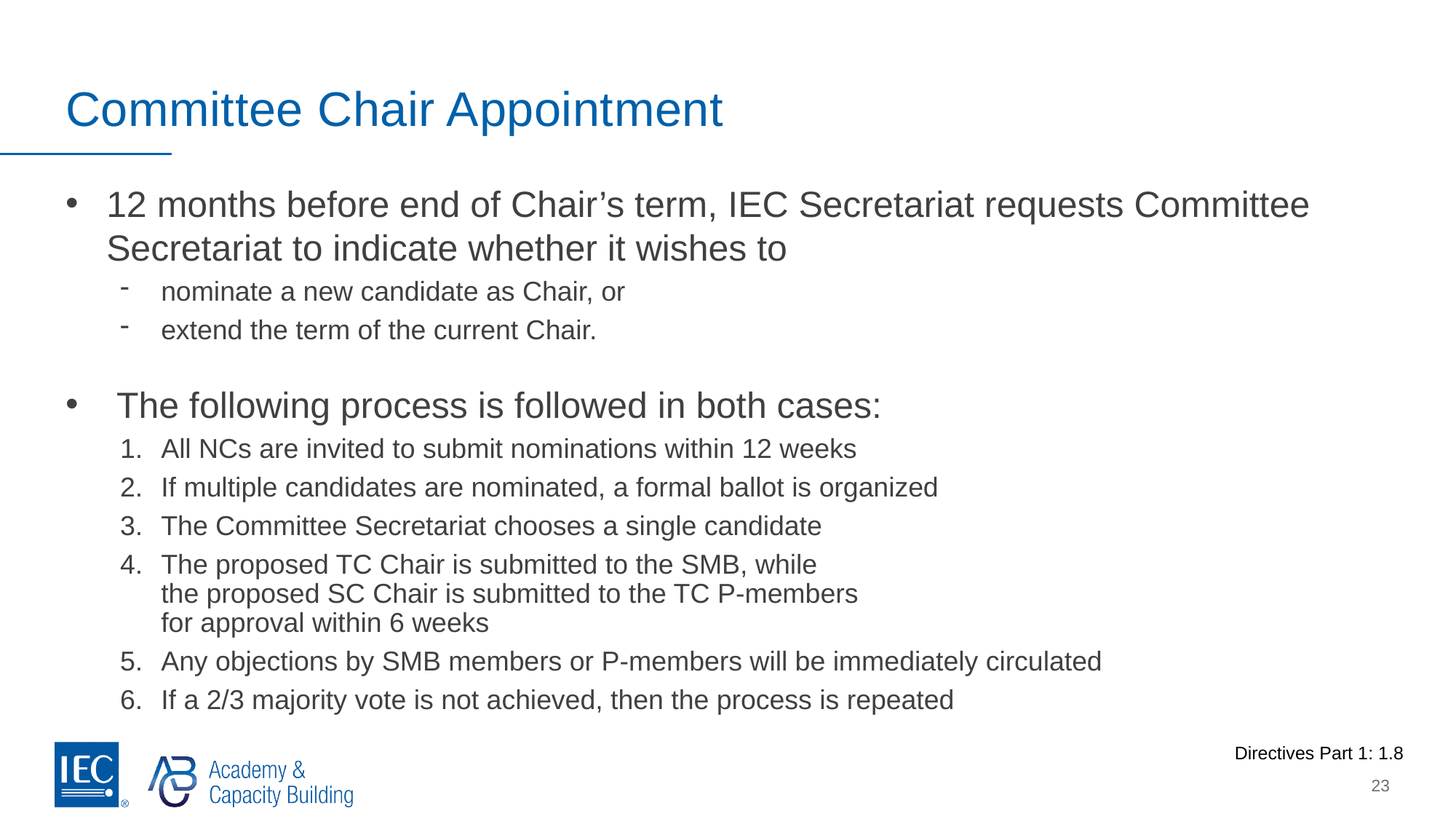

# Committee Chair Appointment
12 months before end of Chair’s term, IEC Secretariat requests Committee Secretariat to indicate whether it wishes to
nominate a new candidate as Chair, or
extend the term of the current Chair.
 The following process is followed in both cases:
All NCs are invited to submit nominations within 12 weeks
If multiple candidates are nominated, a formal ballot is organized
The Committee Secretariat chooses a single candidate
The proposed TC Chair is submitted to the SMB, while
the proposed SC Chair is submitted to the TC P-members
for approval within 6 weeks
Any objections by SMB members or P-members will be immediately circulated
If a 2/3 majority vote is not achieved, then the process is repeated

Directives Part 1: 1.8
23